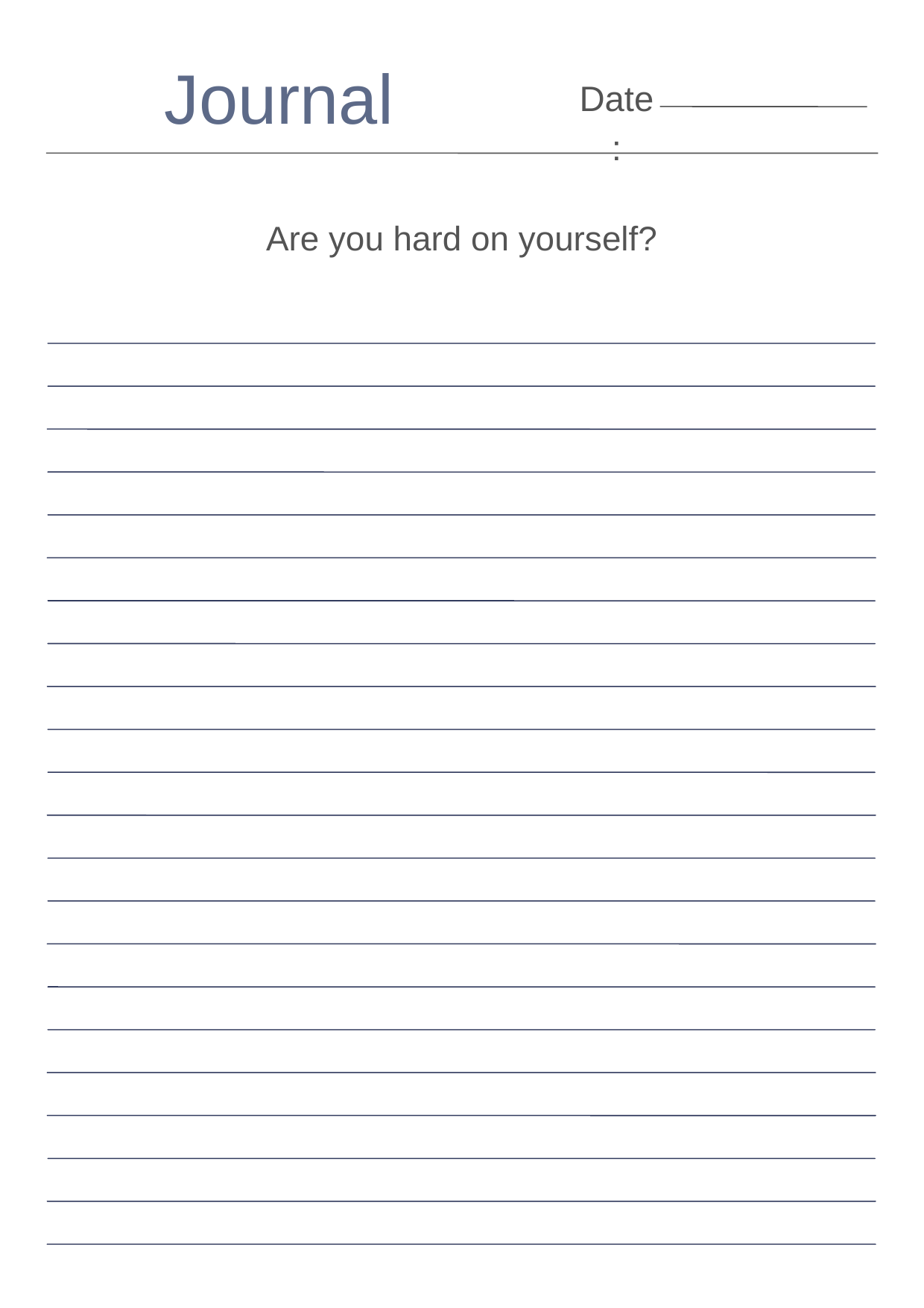

Journal
Date:

Are you hard on yourself?